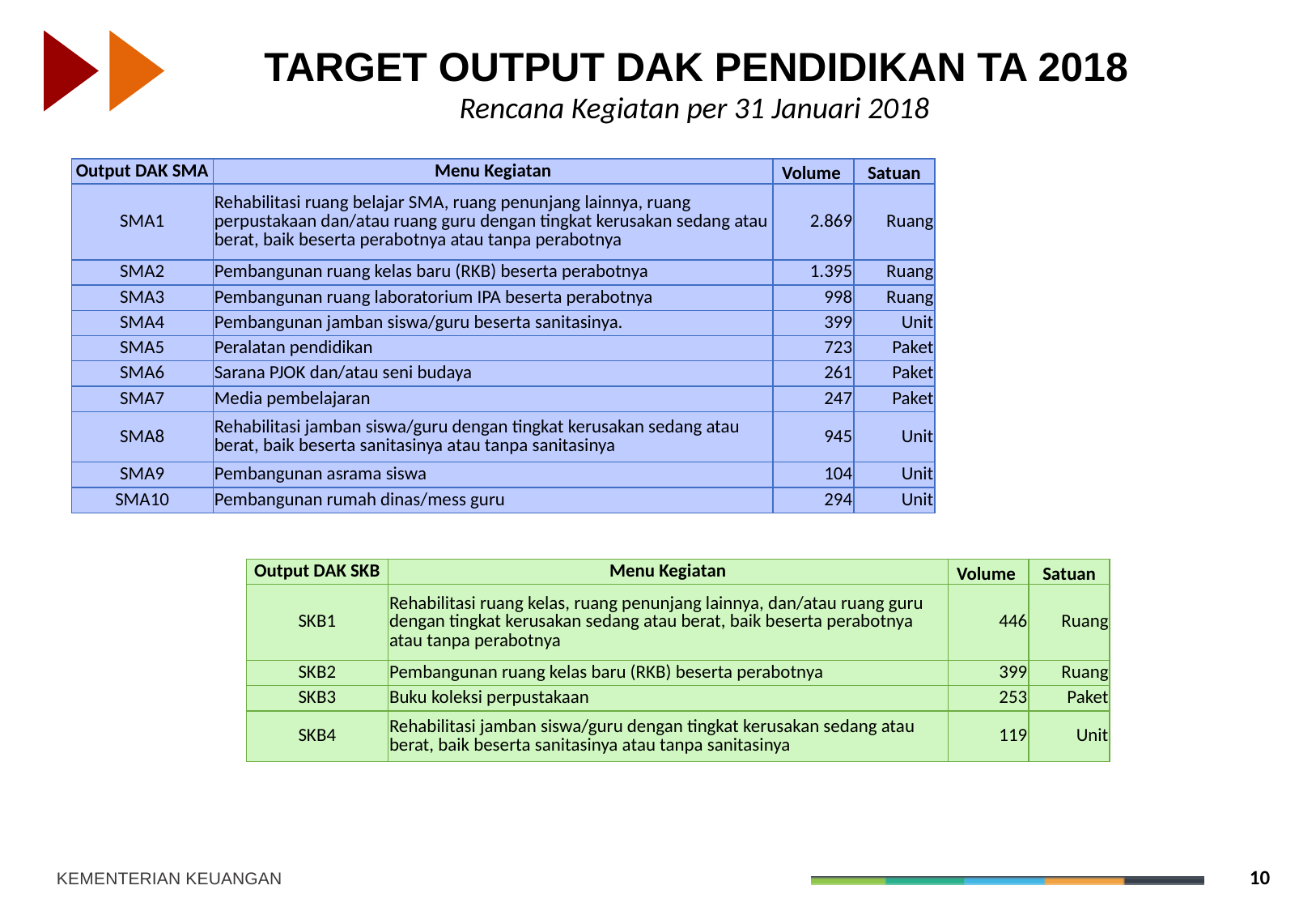

TARGET OUTPUT DAK PENDIDIKAN TA 2018
Rencana Kegiatan per 31 Januari 2018
(dalam Miliar Rupiah)
| Output DAK SMA | Menu Kegiatan | Volume | Satuan |
| --- | --- | --- | --- |
| SMA1 | Rehabilitasi ruang belajar SMA, ruang penunjang lainnya, ruang perpustakaan dan/atau ruang guru dengan tingkat kerusakan sedang atau berat, baik beserta perabotnya atau tanpa perabotnya | 2.869 | Ruang |
| SMA2 | Pembangunan ruang kelas baru (RKB) beserta perabotnya | 1.395 | Ruang |
| SMA3 | Pembangunan ruang laboratorium IPA beserta perabotnya | 998 | Ruang |
| SMA4 | Pembangunan jamban siswa/guru beserta sanitasinya. | 399 | Unit |
| SMA5 | Peralatan pendidikan | 723 | Paket |
| SMA6 | Sarana PJOK dan/atau seni budaya | 261 | Paket |
| SMA7 | Media pembelajaran | 247 | Paket |
| SMA8 | Rehabilitasi jamban siswa/guru dengan tingkat kerusakan sedang atau berat, baik beserta sanitasinya atau tanpa sanitasinya | 945 | Unit |
| SMA9 | Pembangunan asrama siswa | 104 | Unit |
| SMA10 | Pembangunan rumah dinas/mess guru | 294 | Unit |
| Output DAK SKB | Menu Kegiatan | Volume | Satuan |
| --- | --- | --- | --- |
| SKB1 | Rehabilitasi ruang kelas, ruang penunjang lainnya, dan/atau ruang guru dengan tingkat kerusakan sedang atau berat, baik beserta perabotnya atau tanpa perabotnya | 446 | Ruang |
| SKB2 | Pembangunan ruang kelas baru (RKB) beserta perabotnya | 399 | Ruang |
| SKB3 | Buku koleksi perpustakaan | 253 | Paket |
| SKB4 | Rehabilitasi jamban siswa/guru dengan tingkat kerusakan sedang atau berat, baik beserta sanitasinya atau tanpa sanitasinya | 119 | Unit |
10